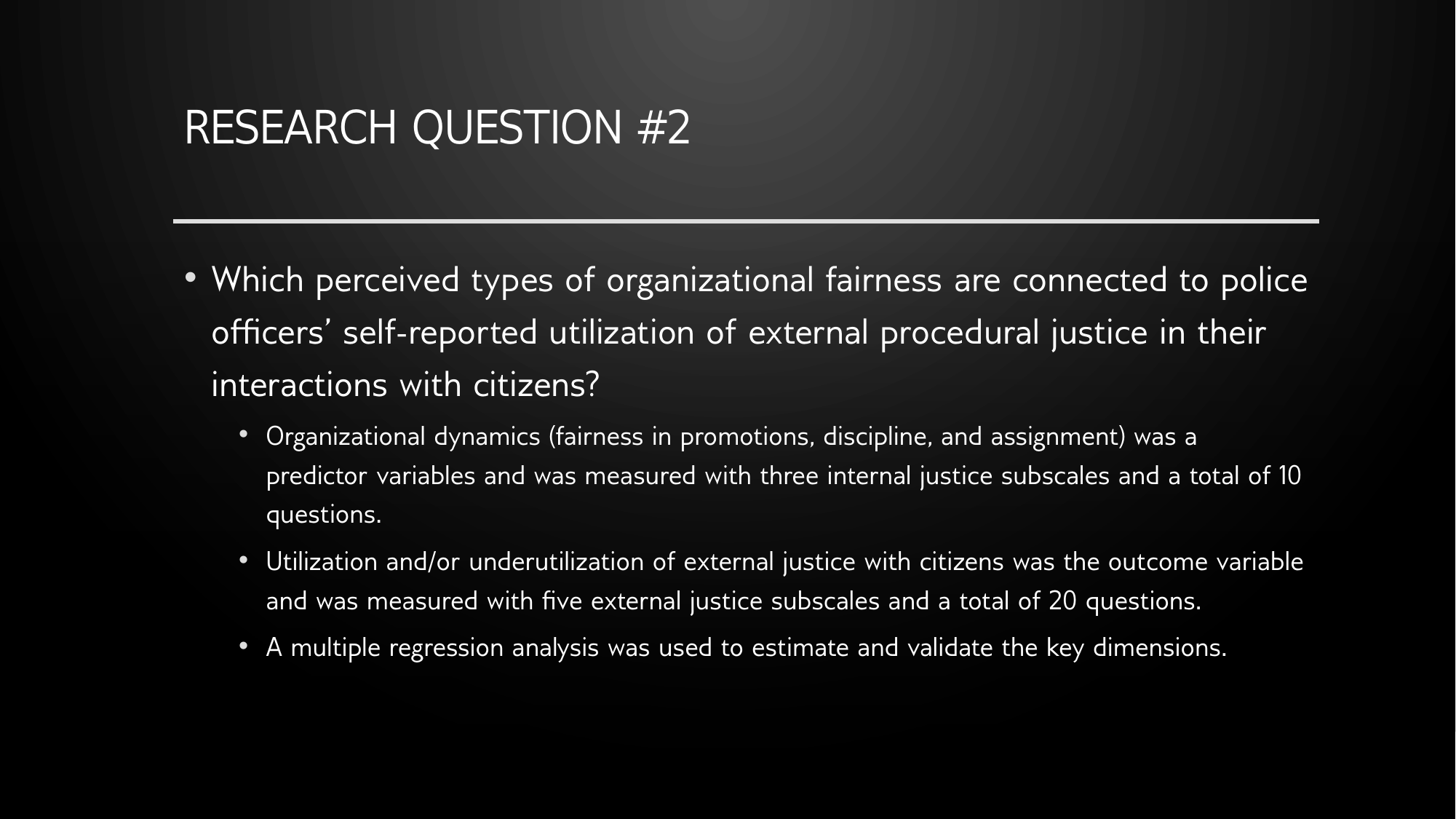

# Research question #2
Which perceived types of organizational fairness are connected to police officers’ self-reported utilization of external procedural justice in their interactions with citizens?
Organizational dynamics (fairness in promotions, discipline, and assignment) was a predictor variables and was measured with three internal justice subscales and a total of 10 questions.
Utilization and/or underutilization of external justice with citizens was the outcome variable and was measured with five external justice subscales and a total of 20 questions.
A multiple regression analysis was used to estimate and validate the key dimensions.